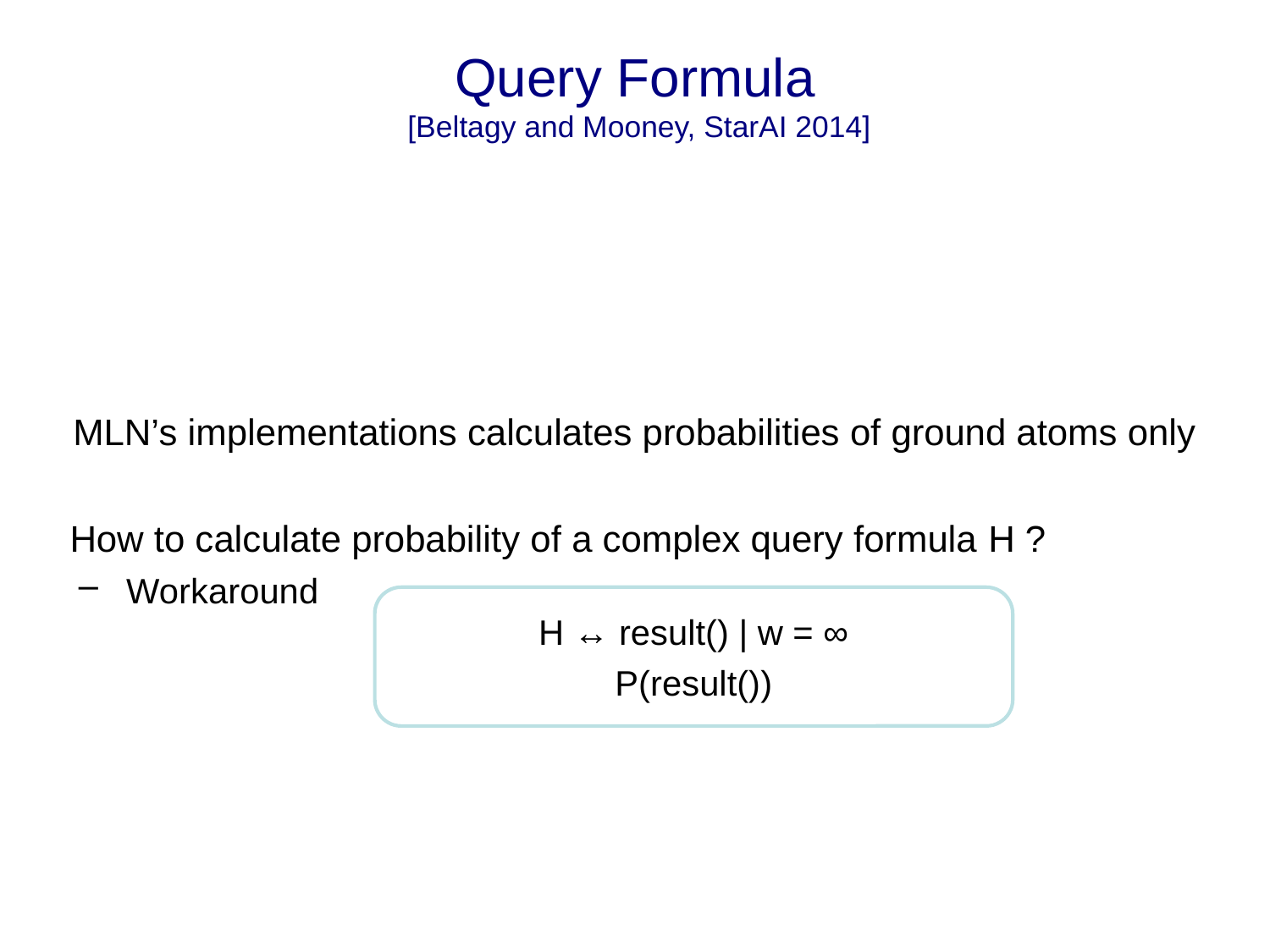

# Query Formula [Beltagy and Mooney, StarAI 2014]
MLN’s implementations calculates probabilities of ground atoms only

How to calculate probability of a complex query formula H ?
Workaround
H ↔ result() | w = ∞
P(result())
51